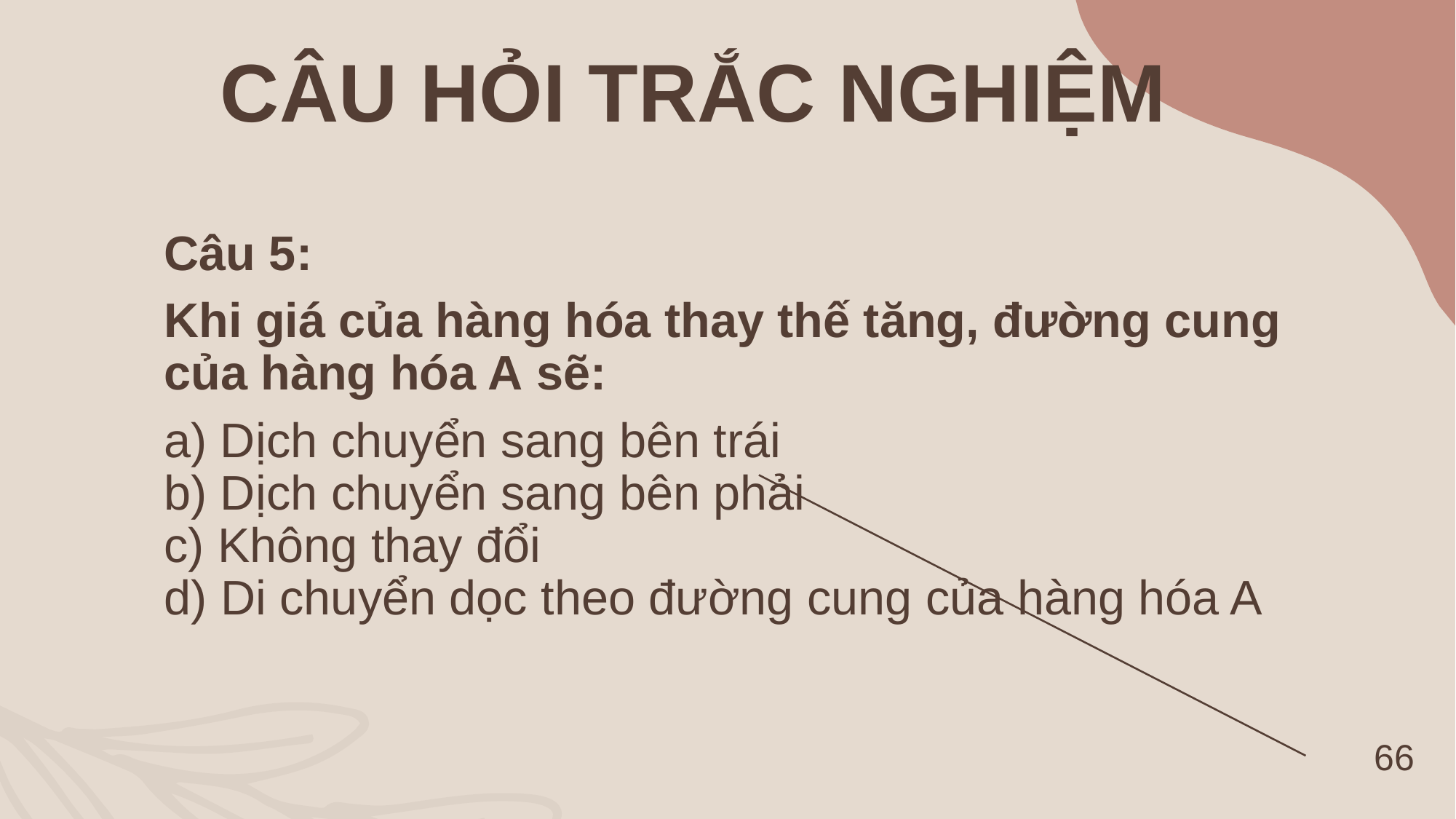

CÂU HỎI TRẮC NGHIỆM
Câu 5:
Khi giá của hàng hóa thay thế tăng, đường cung của hàng hóa A sẽ:
a) Dịch chuyển sang bên trái
b) Dịch chuyển sang bên phải
c) Không thay đổi
d) Di chuyển dọc theo đường cung của hàng hóa A
66